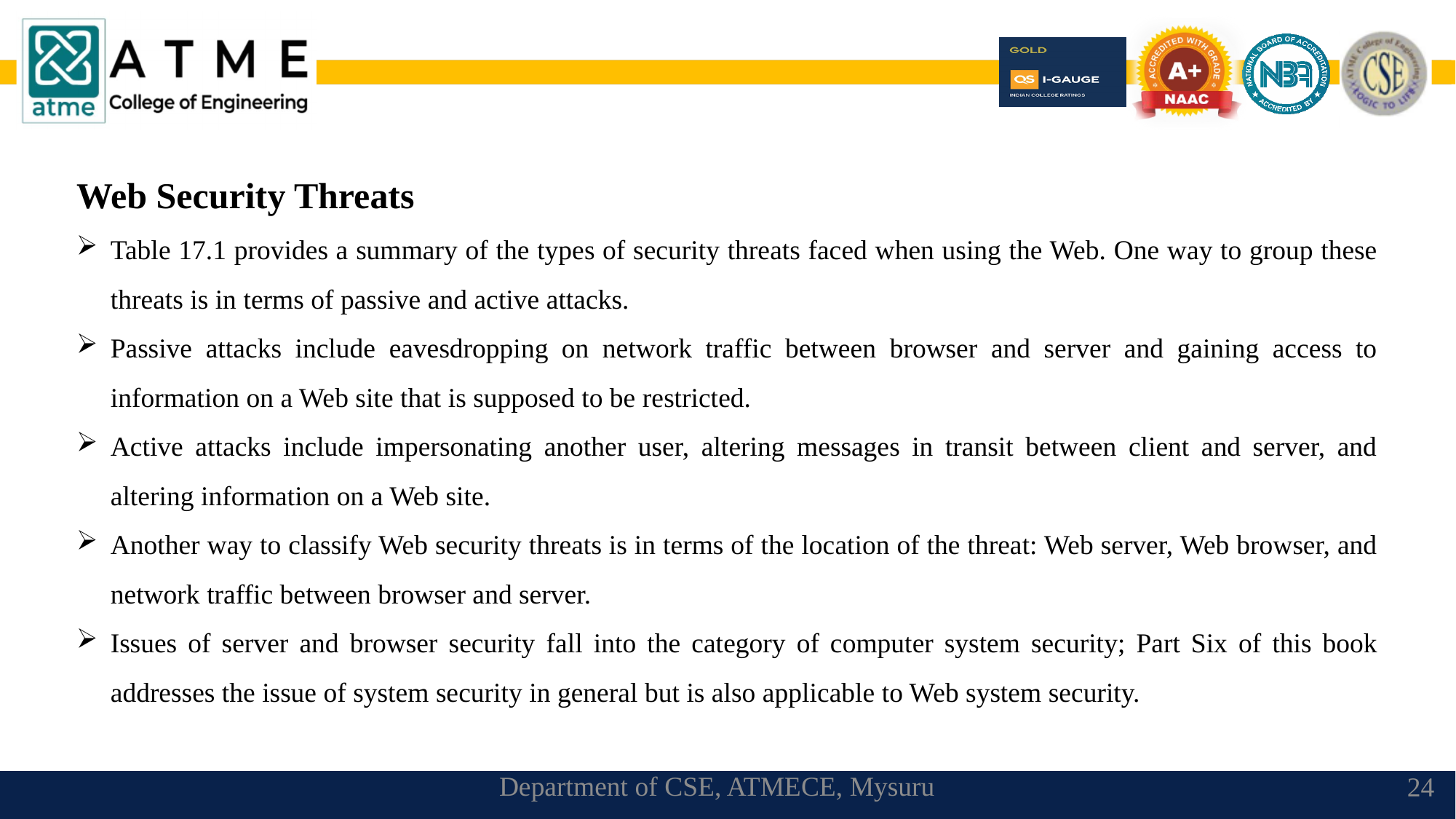

Web Security Threats
Table 17.1 provides a summary of the types of security threats faced when using the Web. One way to group these threats is in terms of passive and active attacks.
Passive attacks include eavesdropping on network traffic between browser and server and gaining access to information on a Web site that is supposed to be restricted.
Active attacks include impersonating another user, altering messages in transit between client and server, and altering information on a Web site.
Another way to classify Web security threats is in terms of the location of the threat: Web server, Web browser, and network traffic between browser and server.
Issues of server and browser security fall into the category of computer system security; Part Six of this book addresses the issue of system security in general but is also applicable to Web system security.
Department of CSE, ATMECE, Mysuru
24